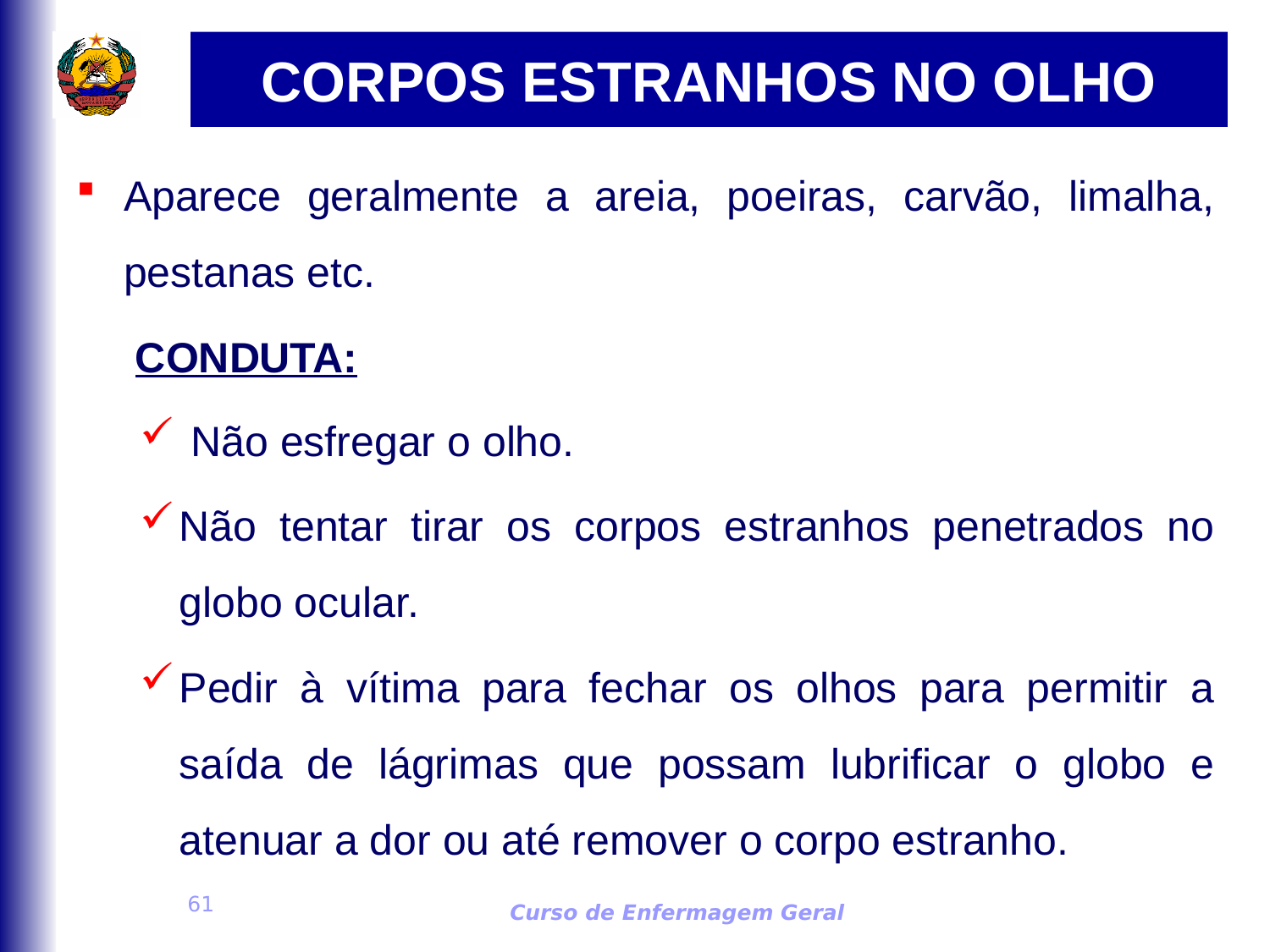

# CORPOS ESTRANHOS NO OLHO
Aparece geralmente a areia, poeiras, carvão, limalha, pestanas etc.
     CONDUTA:
 Não esfregar o olho.
Não tentar tirar os corpos estranhos penetrados no globo ocular.
Pedir à vítima para fechar os olhos para permitir a saída de lágrimas que possam lubrificar o globo e atenuar a dor ou até remover o corpo estranho.

61
Curso de Enfermagem Geral